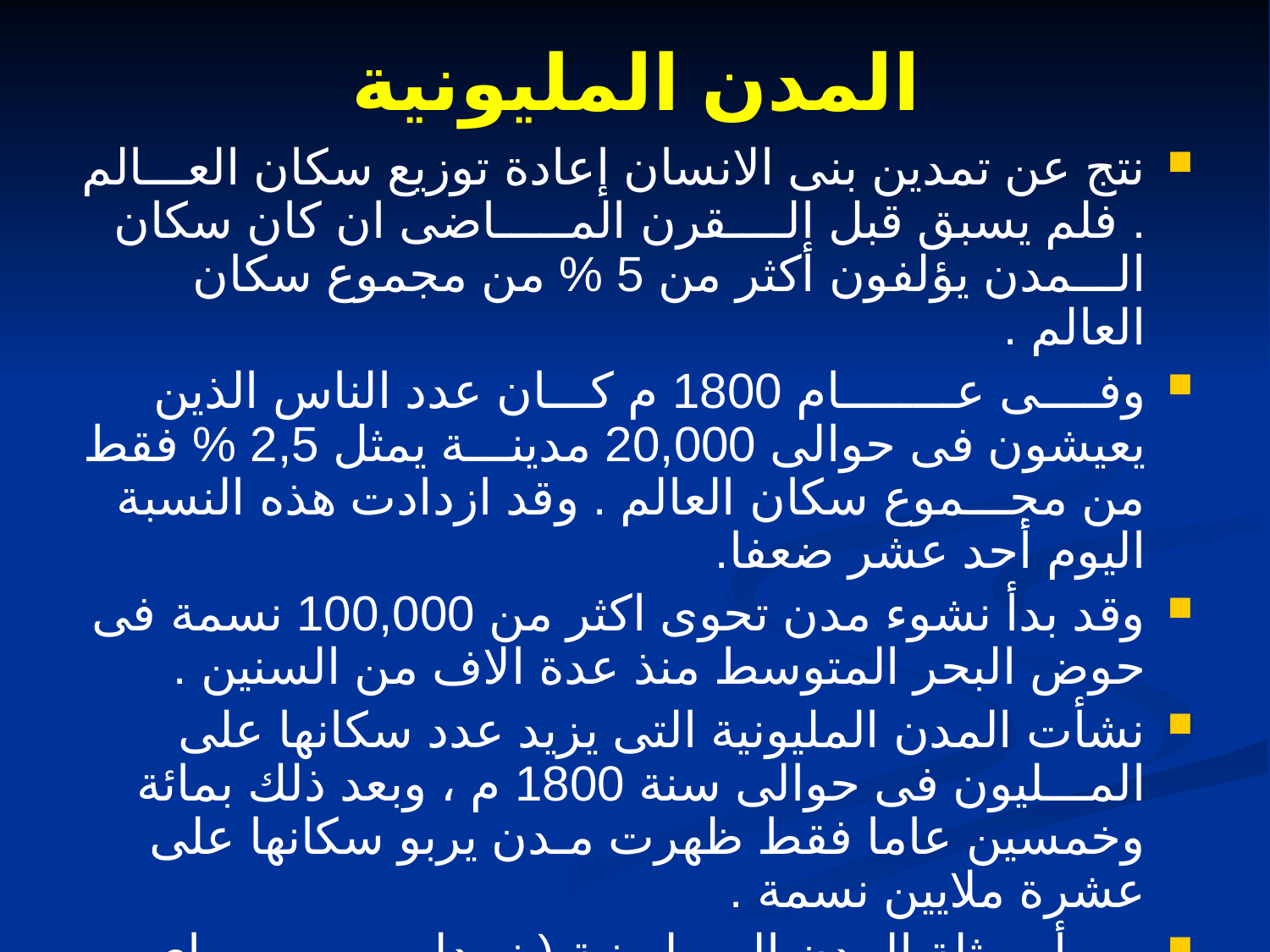

# المدن المليونية
نتج عن تمدين بنى الانسان إعادة توزيع سكان العـــالم . فلم يسبق قبل الــــقرن المـــــاضى ان كان سكان الـــمدن يؤلفون أكثر من 5 % من مجموع سكان العالم .
وفــــى عــــــــام 1800 م كـــان عدد الناس الذين يعيشون فى حوالى 20,000 مدينـــة يمثل 2,5 % فقط من مجـــموع سكان العالم . وقد ازدادت هذه النسبة اليوم أحد عشر ضعفا.
وقد بدأ نشوء مدن تحوى اكثر من 100,000 نسمة فى حوض البحر المتوسط منذ عدة الاف من السنين .
نشأت المدن المليونية التى يزيد عدد سكانها على المـــليون فى حوالى سنة 1800 م ، وبعد ذلك بمائة وخمسين عاما فقط ظهرت مـدن يربو سكانها على عشرة ملايين نسمة .
من أمـــثلة المدن الـــمليونية ( نيودلهى ، بومبـــاى ، كراتشى ، كالكتا ، بكين ، شانجهاى ، بانكوك ، القاهرة ، ليما ، بوغوتا ، ريودوجانيرو ، مكسيكو )